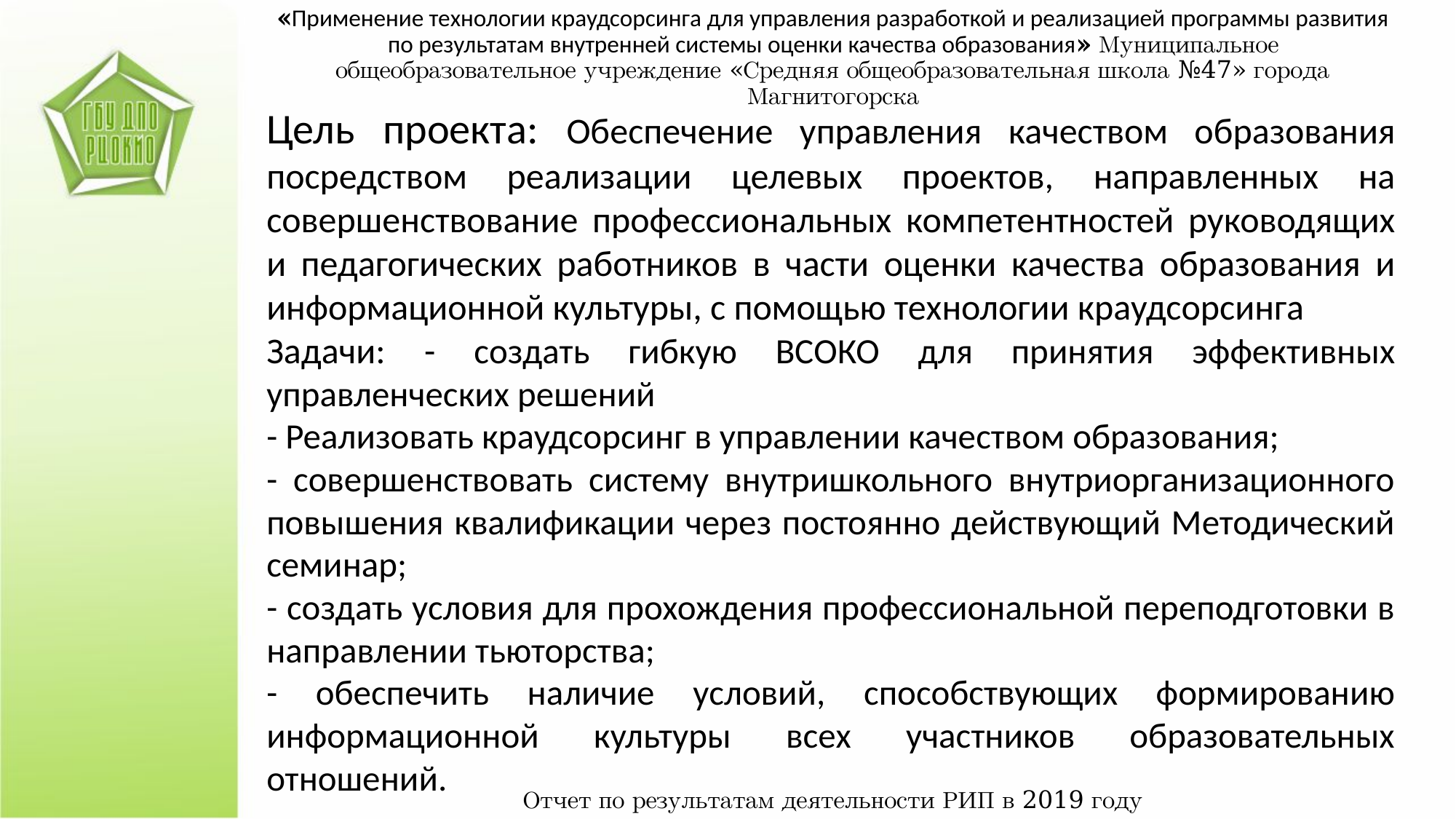

«Применение технологии краудсорсинга для управления разработкой и реализацией программы развития по результатам внутренней системы оценки качества образования» Муниципальное общеобразовательное учреждение «Средняя общеобразовательная школа №47» города Магнитогорска
Цель проекта: Обеспечение управления качеством образования посредством реализации целевых проектов, направленных на совершенствование профессиональных компетентностей руководящих и педагогических работников в части оценки качества образования и информационной культуры, с помощью технологии краудсорсинга
Задачи: - создать гибкую ВСОКО для принятия эффективных управленческих решений
- Реализовать краудсорсинг в управлении качеством образования;
- совершенствовать систему внутришкольного внутриорганизационного повышения квалификации через постоянно действующий Методический семинар;
- создать условия для прохождения профессиональной переподготовки в направлении тьюторства;
- обеспечить наличие условий, способствующих формированию информационной культуры всех участников образовательных отношений.

Отчет по результатам деятельности РИП в 2019 году